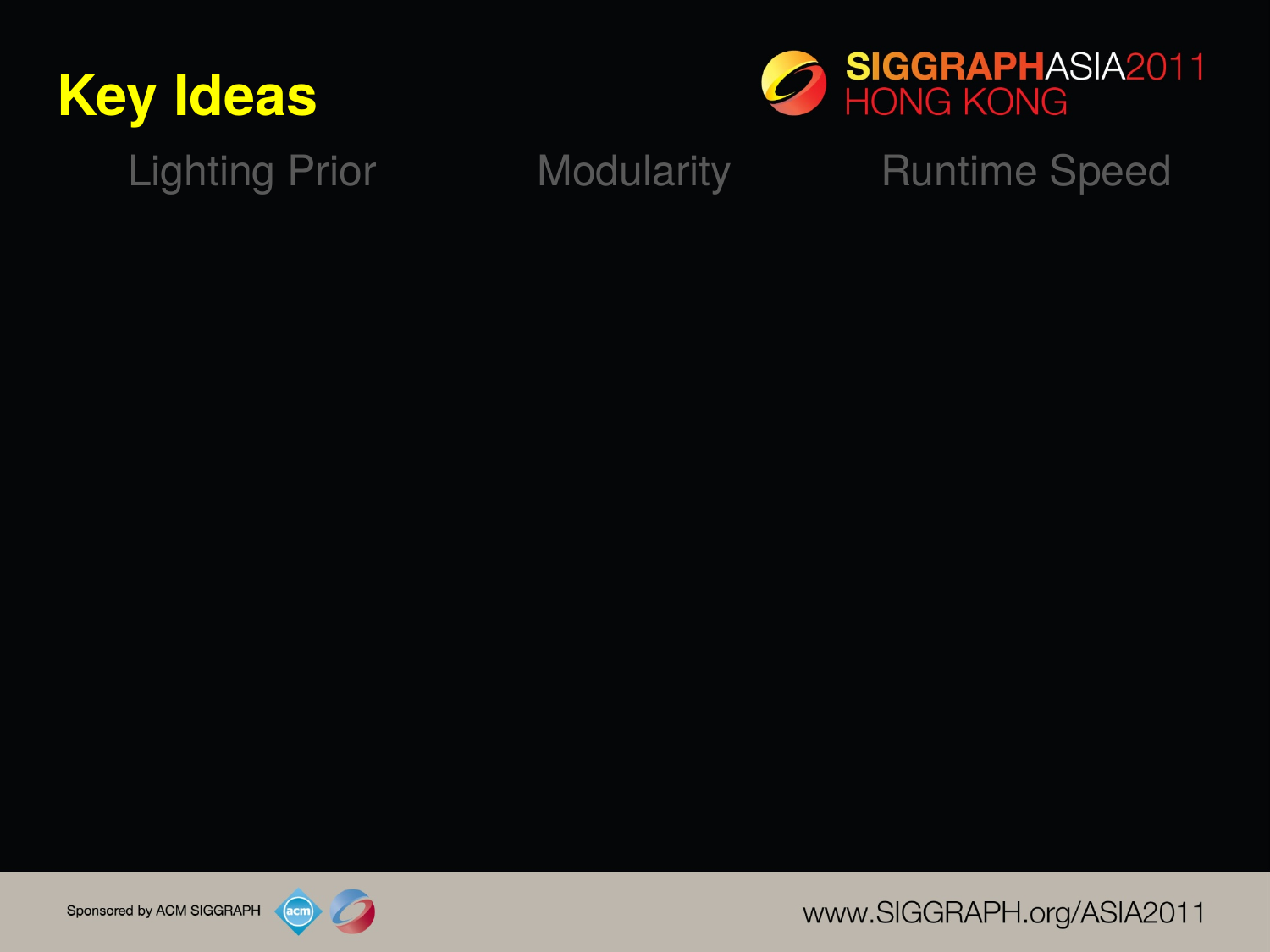

# Key Ideas
Lighting Prior
Modularity
Runtime Speed